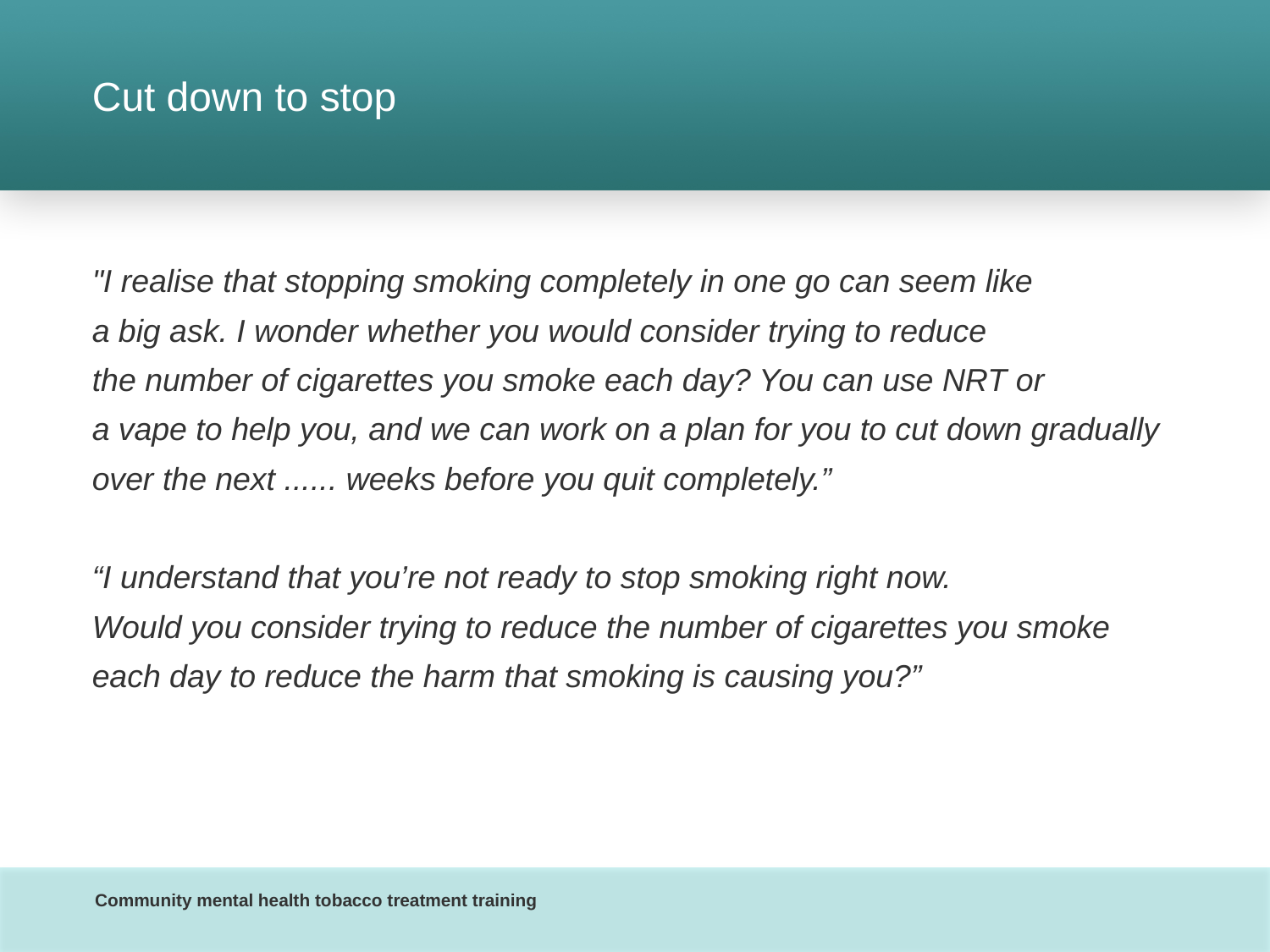

# Cut down to stop
"I realise that stopping smoking completely in one go can seem like
a big ask. I wonder whether you would consider trying to reduce
the number of cigarettes you smoke each day? You can use NRT or
a vape to help you, and we can work on a plan for you to cut down gradually over the next ...... weeks before you quit completely.”
“I understand that you’re not ready to stop smoking right now.
Would you consider trying to reduce the number of cigarettes you smoke each day to reduce the harm that smoking is causing you?”
Community mental health tobacco treatment training